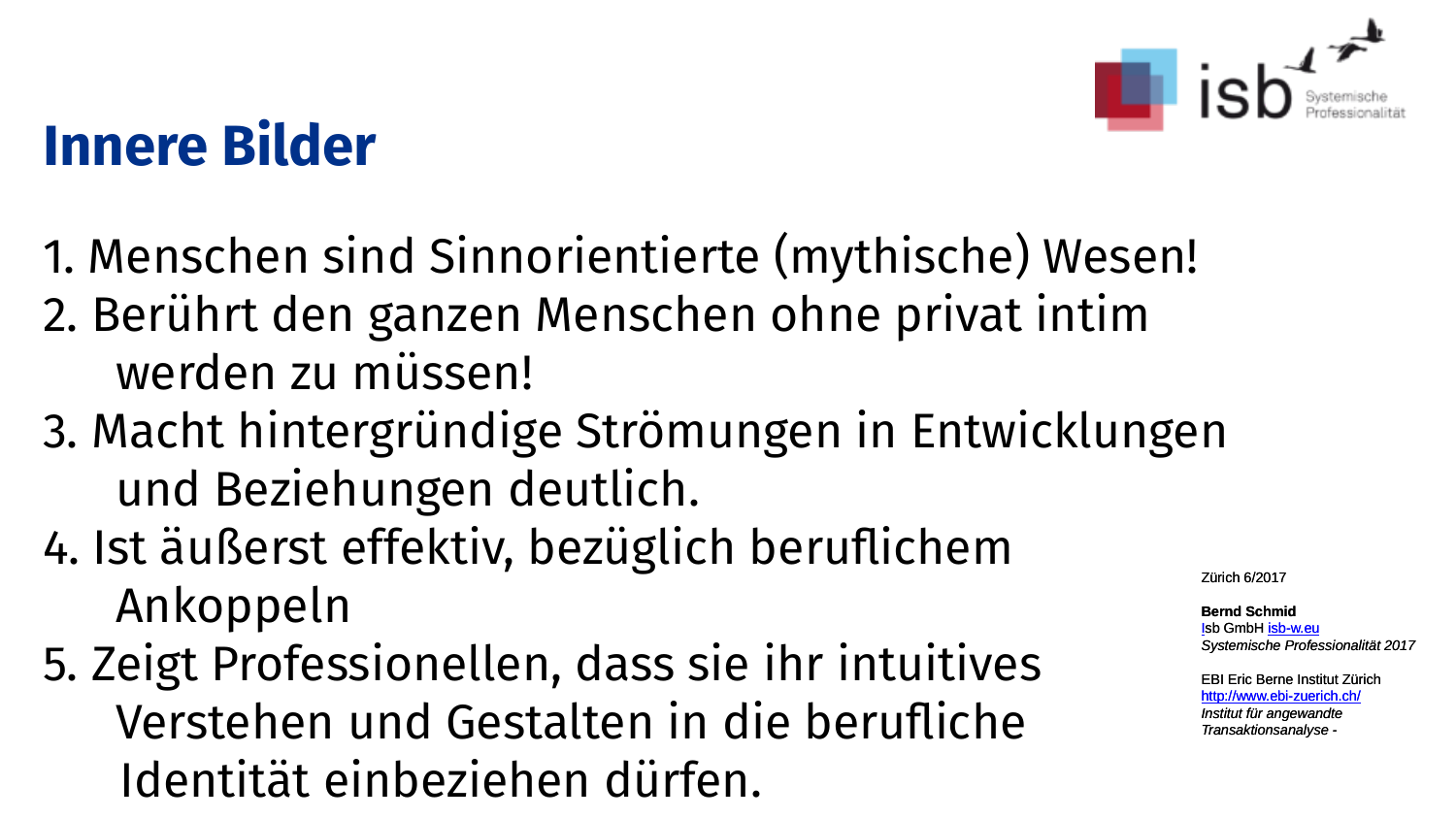

Innere Bilder
1. Menschen sind Sinnorientierte (mythische) Wesen!
2. Berührt den ganzen Menschen ohne privat intim
	werden zu müssen!
3. Macht hintergründige Strömungen in Entwicklungen
und Beziehungen deutlich.
4. Ist äußerst effektiv, bezüglich beruflichem
	Ankoppeln
5. Zeigt Professionellen, dass sie ihr intuitives
	Verstehen und Gestalten in die berufliche
      Identität einbeziehen dürfen.

Zürich 6/2017
Bernd Schmid
Isb GmbH isb-w.eu
Systemische Professionalität 2017

EBI Eric Berne Institut Zürich
http://www.ebi-zuerich.ch/
Institut für angewandte Transaktionsanalyse -